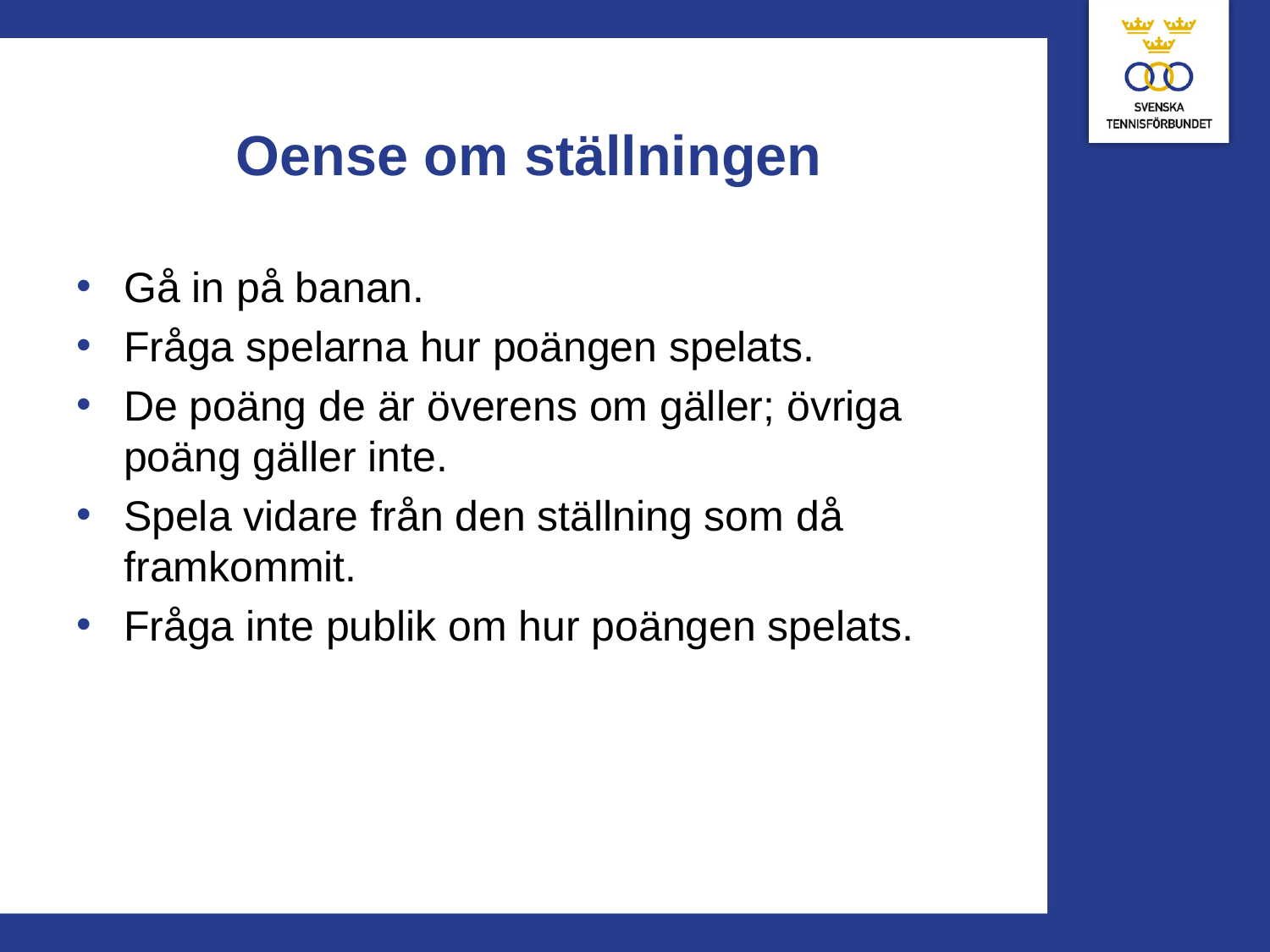

# Oense om ställningen
Gå in på banan.
Fråga spelarna hur poängen spelats.
De poäng de är överens om gäller; övriga poäng gäller inte.
Spela vidare från den ställning som då framkommit.
Fråga inte publik om hur poängen spelats.